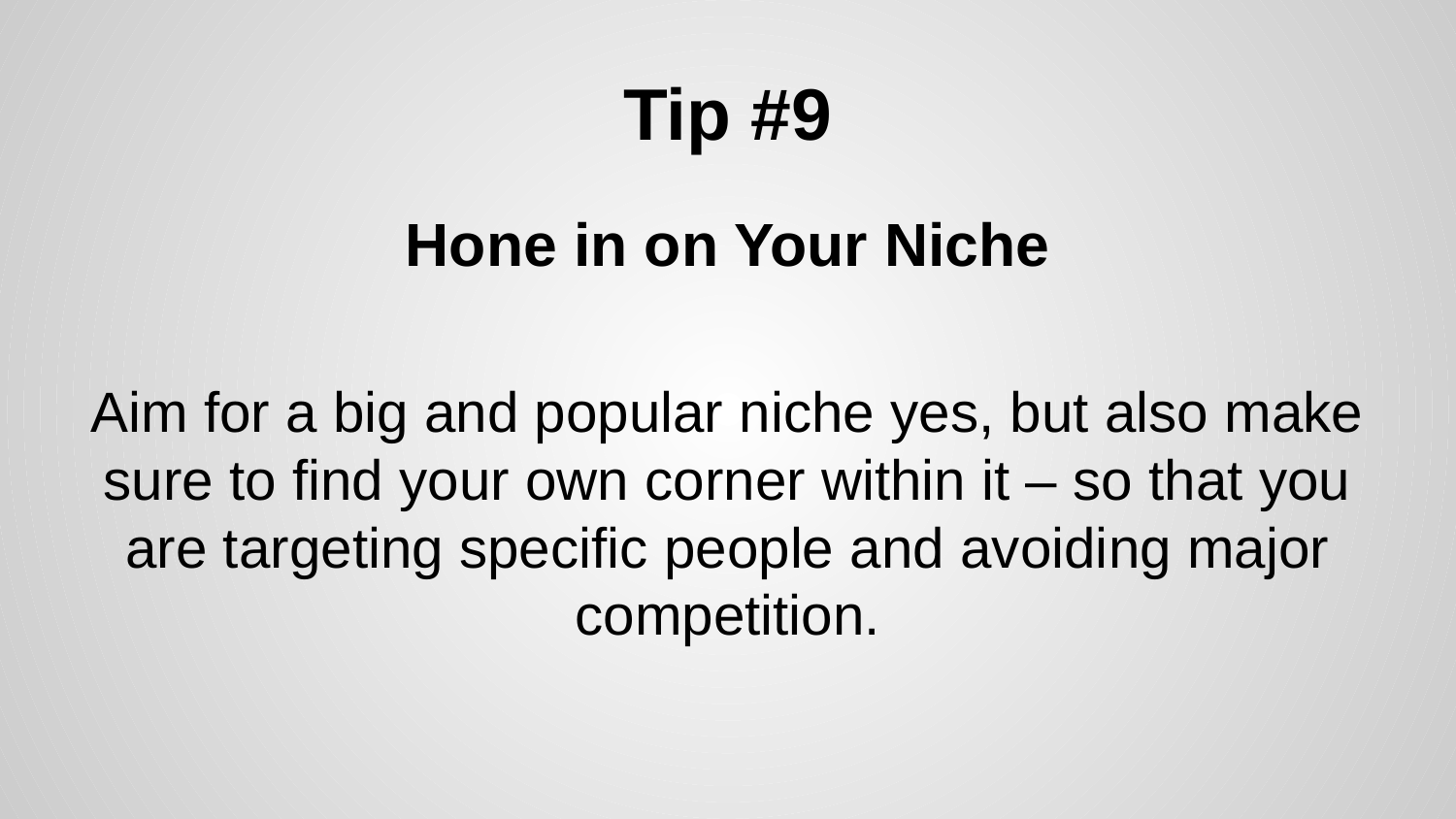

# Tip #9
Hone in on Your Niche

Aim for a big and popular niche yes, but also make sure to find your own corner within it – so that you are targeting specific people and avoiding major competition.

.